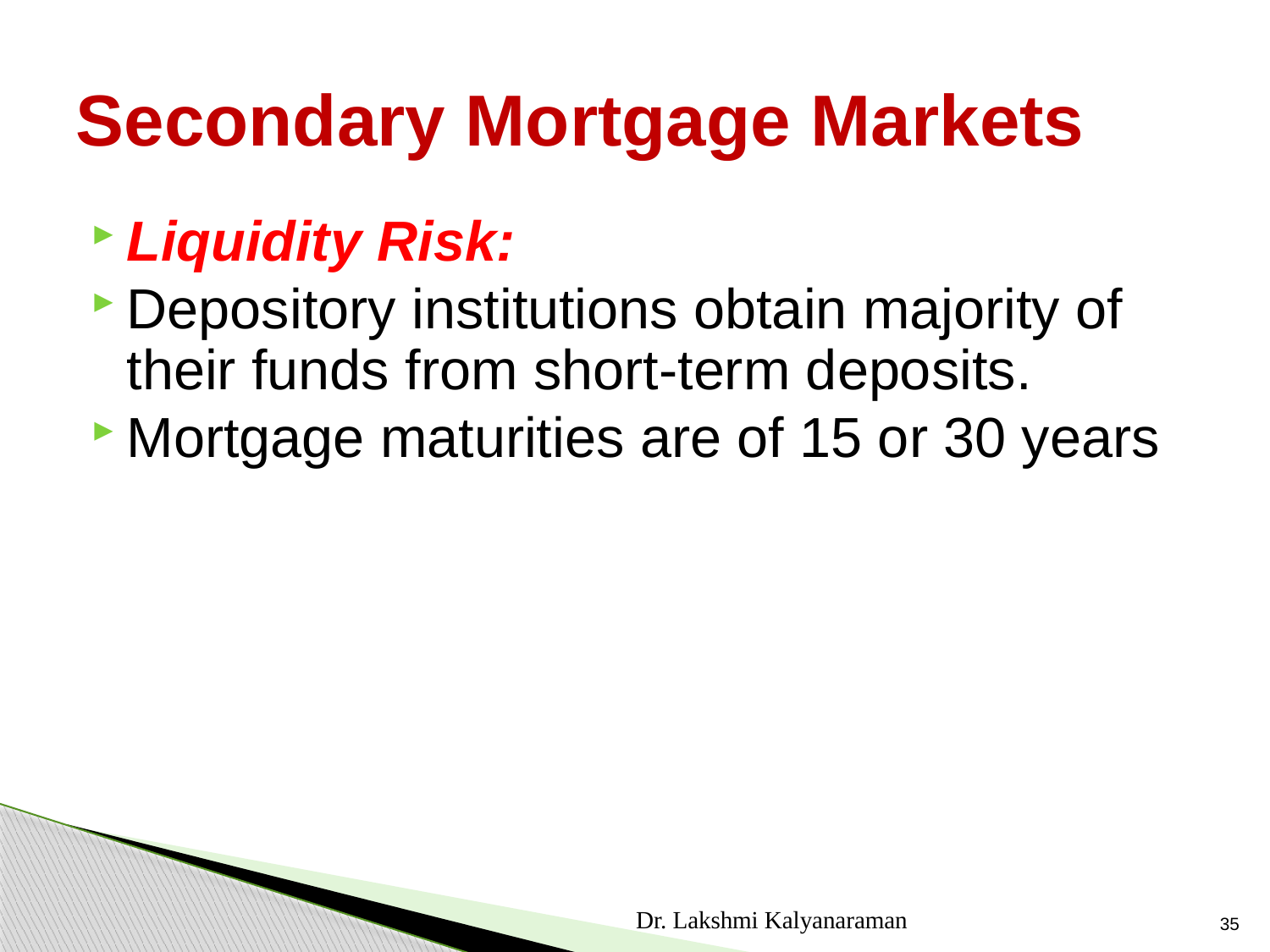

# Secondary Mortgage Markets
Liquidity Risk:
Depository institutions obtain majority of their funds from short-term deposits.
Mortgage maturities are of 15 or 30 years

Dr. Lakshmi Kalyanaraman
35